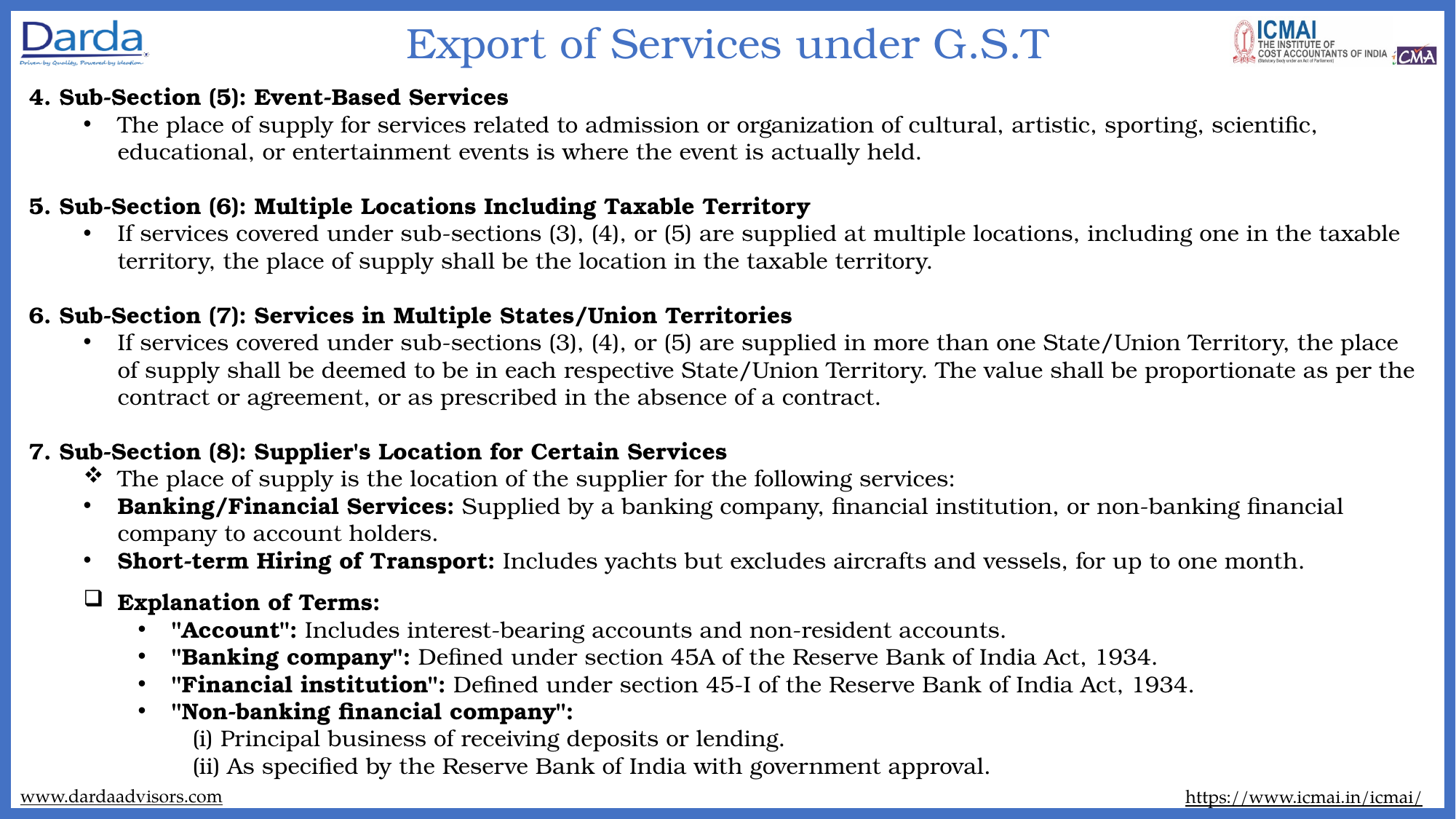

Export of Services under G.S.T
4. Sub-Section (5): Event-Based Services
The place of supply for services related to admission or organization of cultural, artistic, sporting, scientific, educational, or entertainment events is where the event is actually held.

5. Sub-Section (6): Multiple Locations Including Taxable Territory
If services covered under sub-sections (3), (4), or (5) are supplied at multiple locations, including one in the taxable territory, the place of supply shall be the location in the taxable territory.

6. Sub-Section (7): Services in Multiple States/Union Territories
If services covered under sub-sections (3), (4), or (5) are supplied in more than one State/Union Territory, the place of supply shall be deemed to be in each respective State/Union Territory. The value shall be proportionate as per the contract or agreement, or as prescribed in the absence of a contract.

7. Sub-Section (8): Supplier's Location for Certain Services
The place of supply is the location of the supplier for the following services:
Banking/Financial Services: Supplied by a banking company, financial institution, or non-banking financial company to account holders.
Short-term Hiring of Transport: Includes yachts but excludes aircrafts and vessels, for up to one month.

Explanation of Terms:
"Account": Includes interest-bearing accounts and non-resident accounts.
"Banking company": Defined under section 45A of the Reserve Bank of India Act, 1934.
"Financial institution": Defined under section 45-I of the Reserve Bank of India Act, 1934.
"Non-banking financial company":
(i) Principal business of receiving deposits or lending.
(ii) As specified by the Reserve Bank of India with government approval.